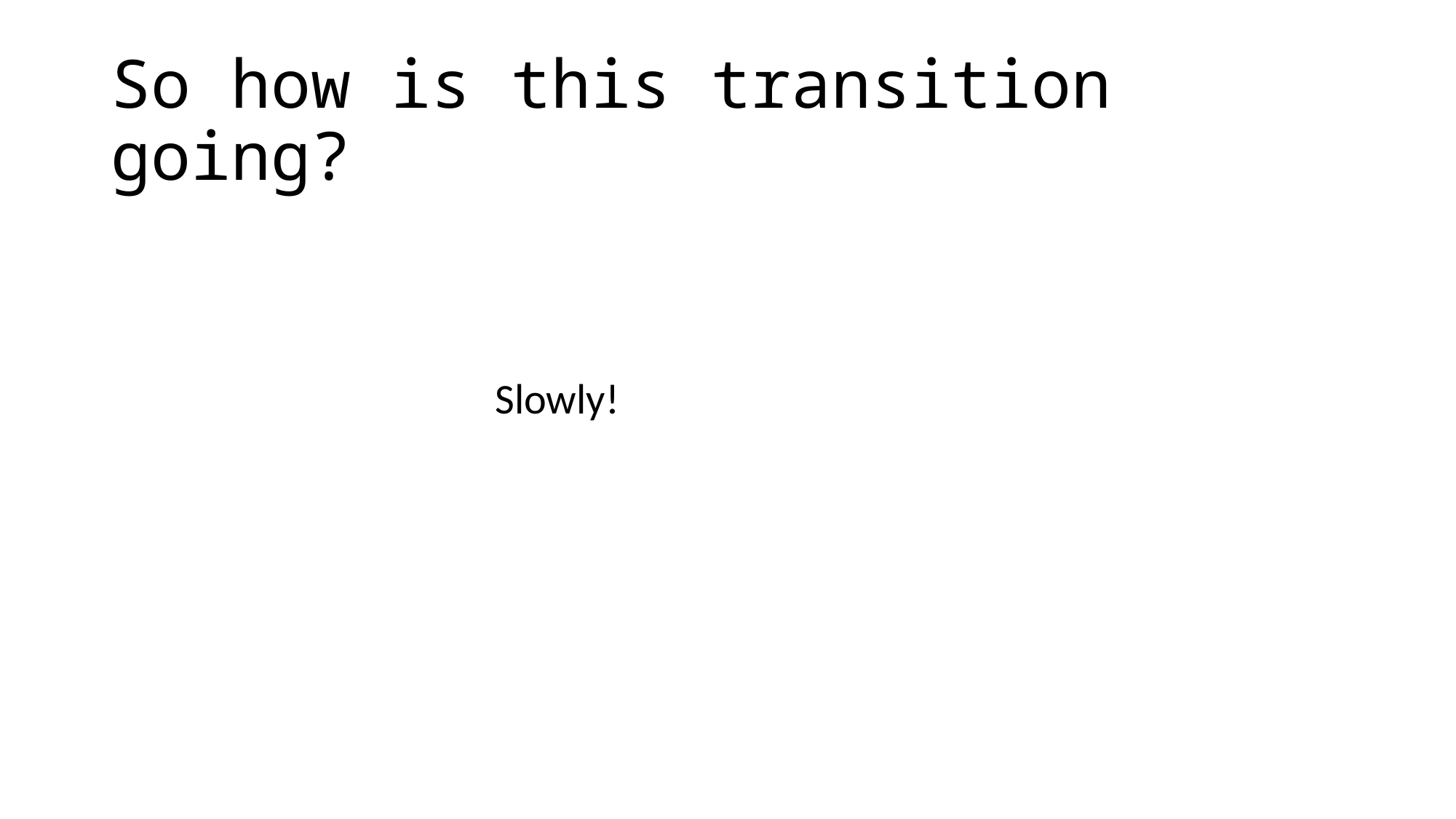

# So how is this transition going?
Slowly!